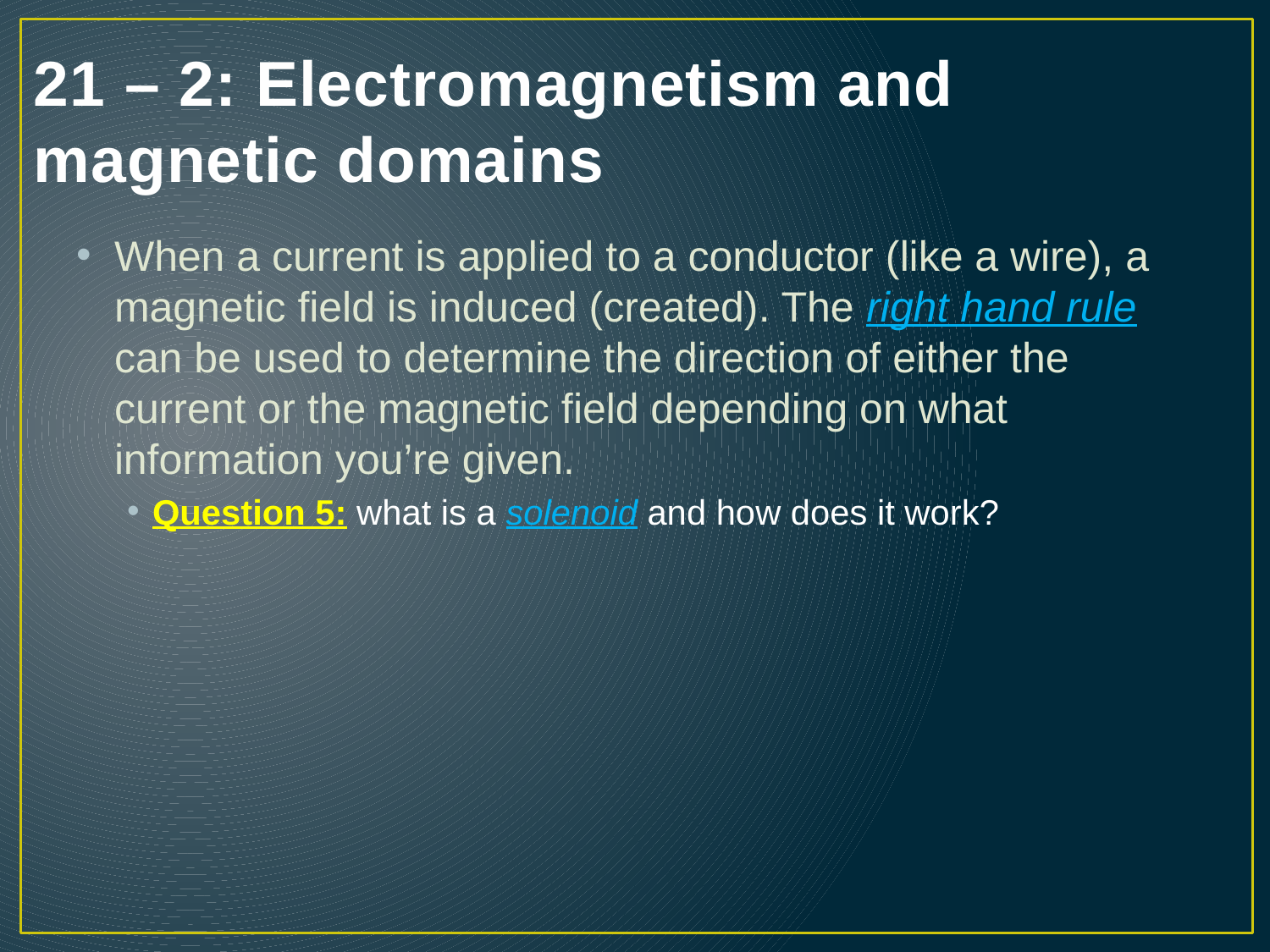

# 21 – 2: Electromagnetism and magnetic domains
When a current is applied to a conductor (like a wire), a magnetic field is induced (created). The right hand rule can be used to determine the direction of either the current or the magnetic field depending on what information you’re given.
Question 5: what is a solenoid and how does it work?